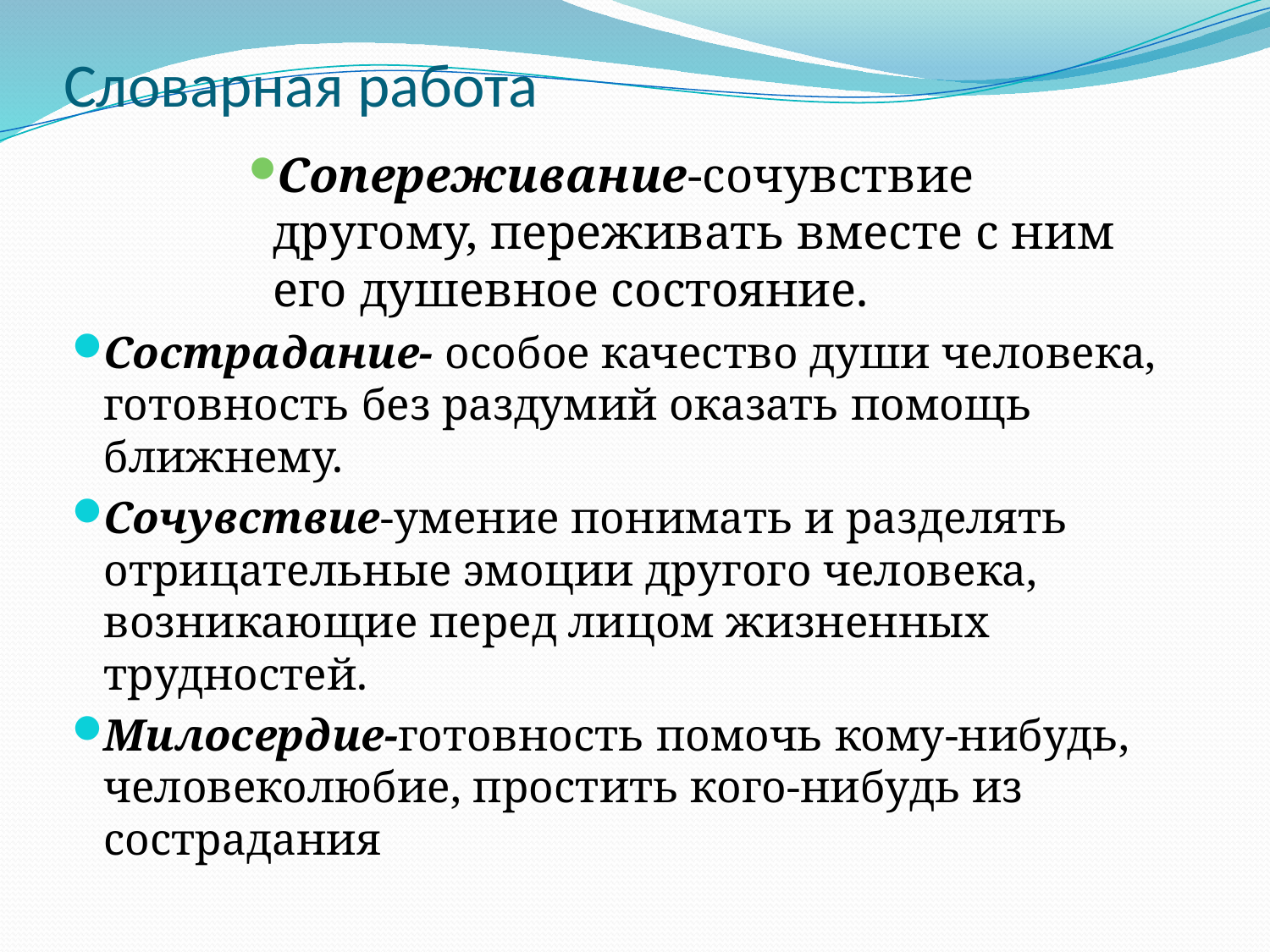

# Словарная работа
Сопереживание-сочувствие другому, переживать вместе с ним его душевное состояние.
Сострадание- особое качество души человека, готовность без раздумий оказать помощь ближнему.
Сочувствие-умение понимать и разделять отрицательные эмоции другого человека, возникающие перед лицом жизненных трудностей.
Милосердие-готовность помочь кому-нибудь, человеколюбие, простить кого-нибудь из сострадания